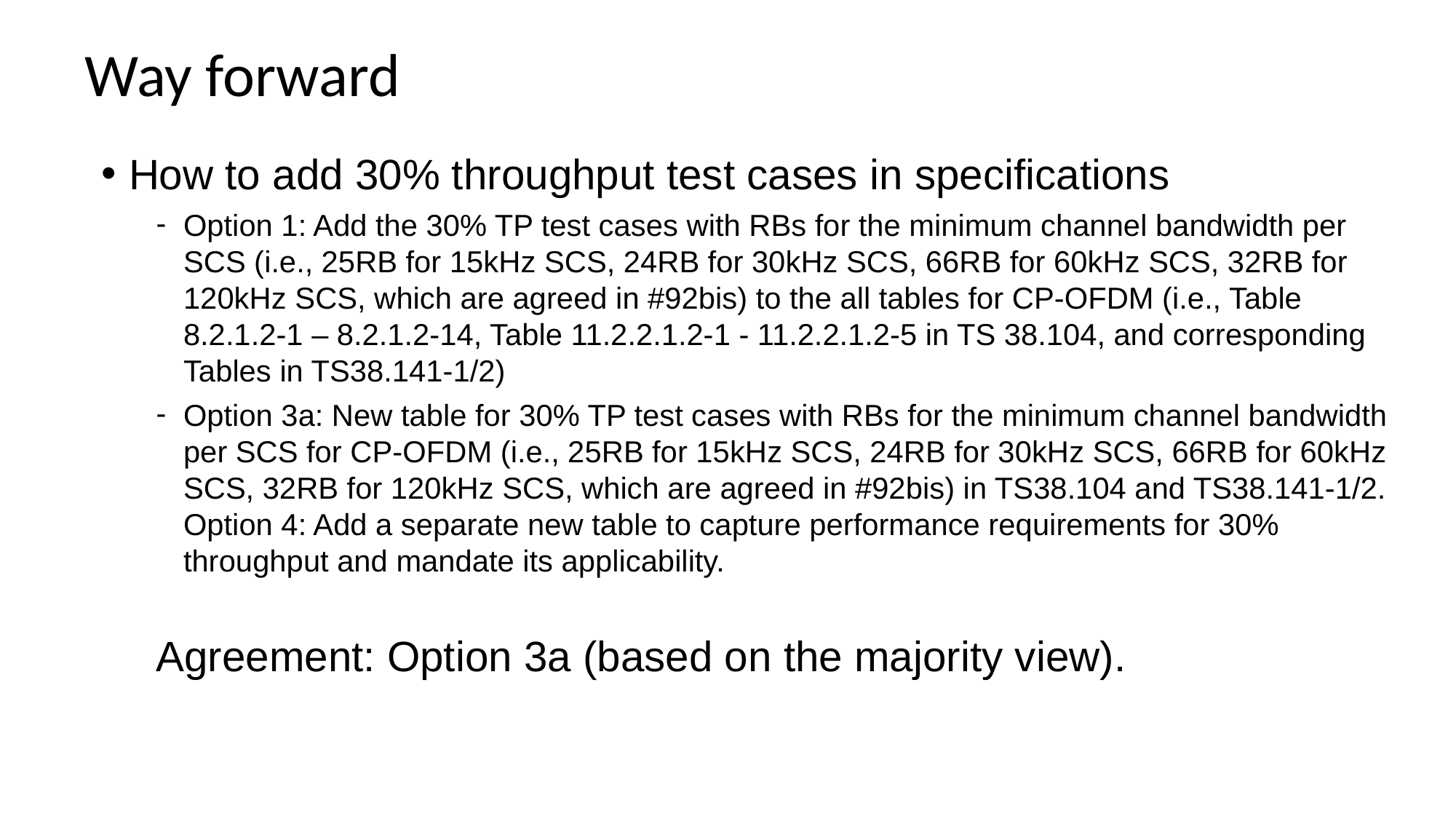

# Way forward
How to add 30% throughput test cases in specifications
Option 1: Add the 30% TP test cases with RBs for the minimum channel bandwidth per SCS (i.e., 25RB for 15kHz SCS, 24RB for 30kHz SCS, 66RB for 60kHz SCS, 32RB for 120kHz SCS, which are agreed in #92bis) to the all tables for CP-OFDM (i.e., Table 8.2.1.2-1 – 8.2.1.2-14, Table 11.2.2.1.2-1 - 11.2.2.1.2-5 in TS 38.104, and corresponding Tables in TS38.141-1/2)
Option 3a: New table for 30% TP test cases with RBs for the minimum channel bandwidth per SCS for CP-OFDM (i.e., 25RB for 15kHz SCS, 24RB for 30kHz SCS, 66RB for 60kHz SCS, 32RB for 120kHz SCS, which are agreed in #92bis) in TS38.104 and TS38.141-1/2. Option 4: Add a separate new table to capture performance requirements for 30% throughput and mandate its applicability.

Agreement: Option 3a (based on the majority view).